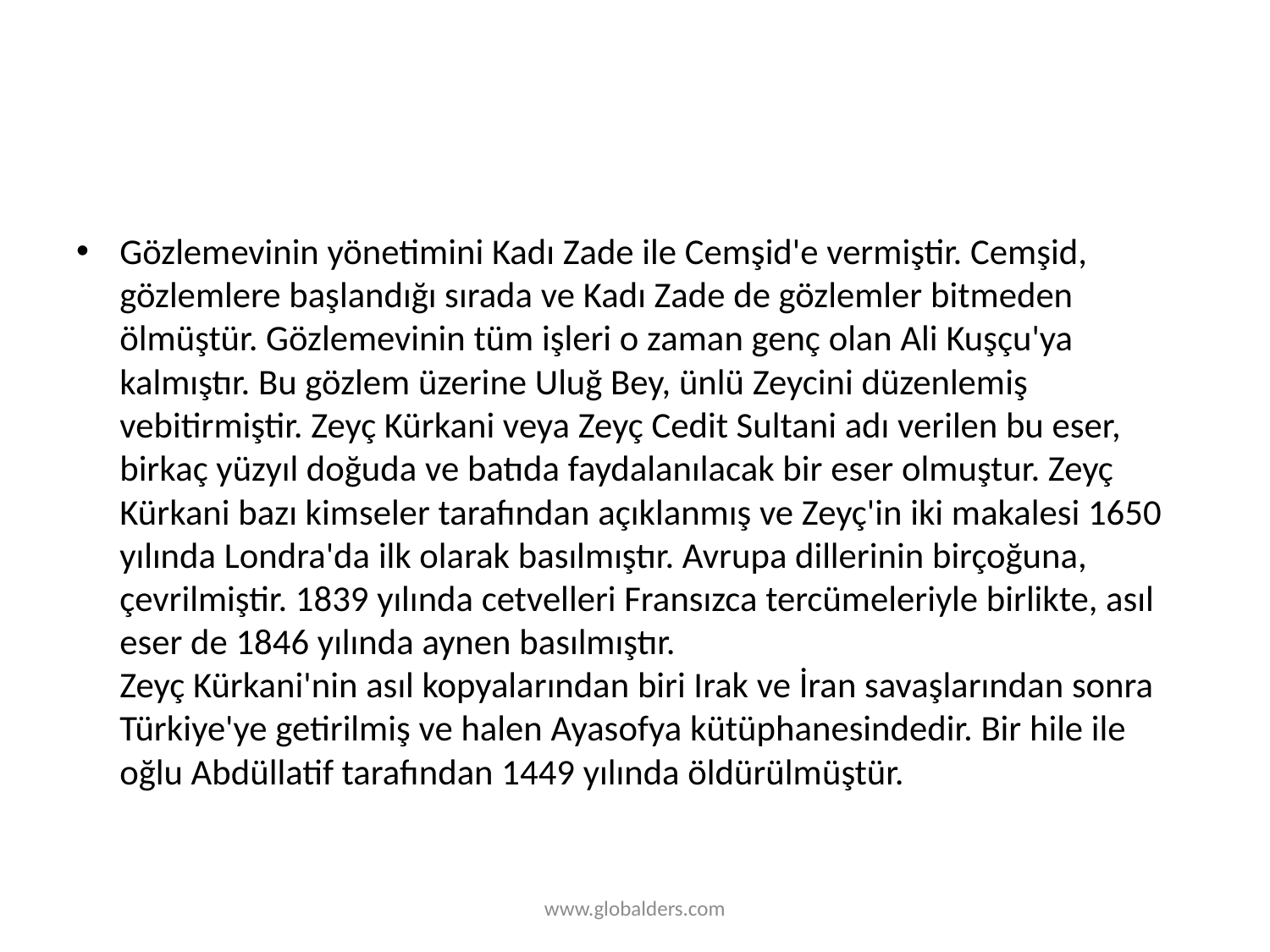

#
Gözlemevinin yönetimini Kadı Zade ile Cemşid'e vermiştir. Cemşid, gözlemlere başlandığı sırada ve Kadı Zade de gözlemler bitmeden ölmüştür. Gözlemevinin tüm işleri o zaman genç olan Ali Kuşçu'ya kalmıştır. Bu gözlem üzerine Uluğ Bey, ünlü Zeycini düzenlemiş vebitirmiştir. Zeyç Kürkani veya Zeyç Cedit Sultani adı verilen bu eser, birkaç yüzyıl doğuda ve batıda faydalanılacak bir eser olmuştur. Zeyç Kürkani bazı kimseler tarafından açıklanmış ve Zeyç'in iki makalesi 1650 yılında Londra'da ilk olarak basılmıştır. Avrupa dillerinin birçoğuna, çevrilmiştir. 1839 yılında cetvelleri Fransızca tercümeleriyle birlikte, asıl eser de 1846 yılında aynen basılmıştır.
Zeyç Kürkani'nin asıl kopyalarından biri Irak ve İran savaşlarından sonra Türkiye'ye getirilmiş ve halen Ayasofya kütüphanesindedir. Bir hile ile oğlu Abdüllatif tarafından 1449 yılında öldürülmüştür.
www.globalders.com